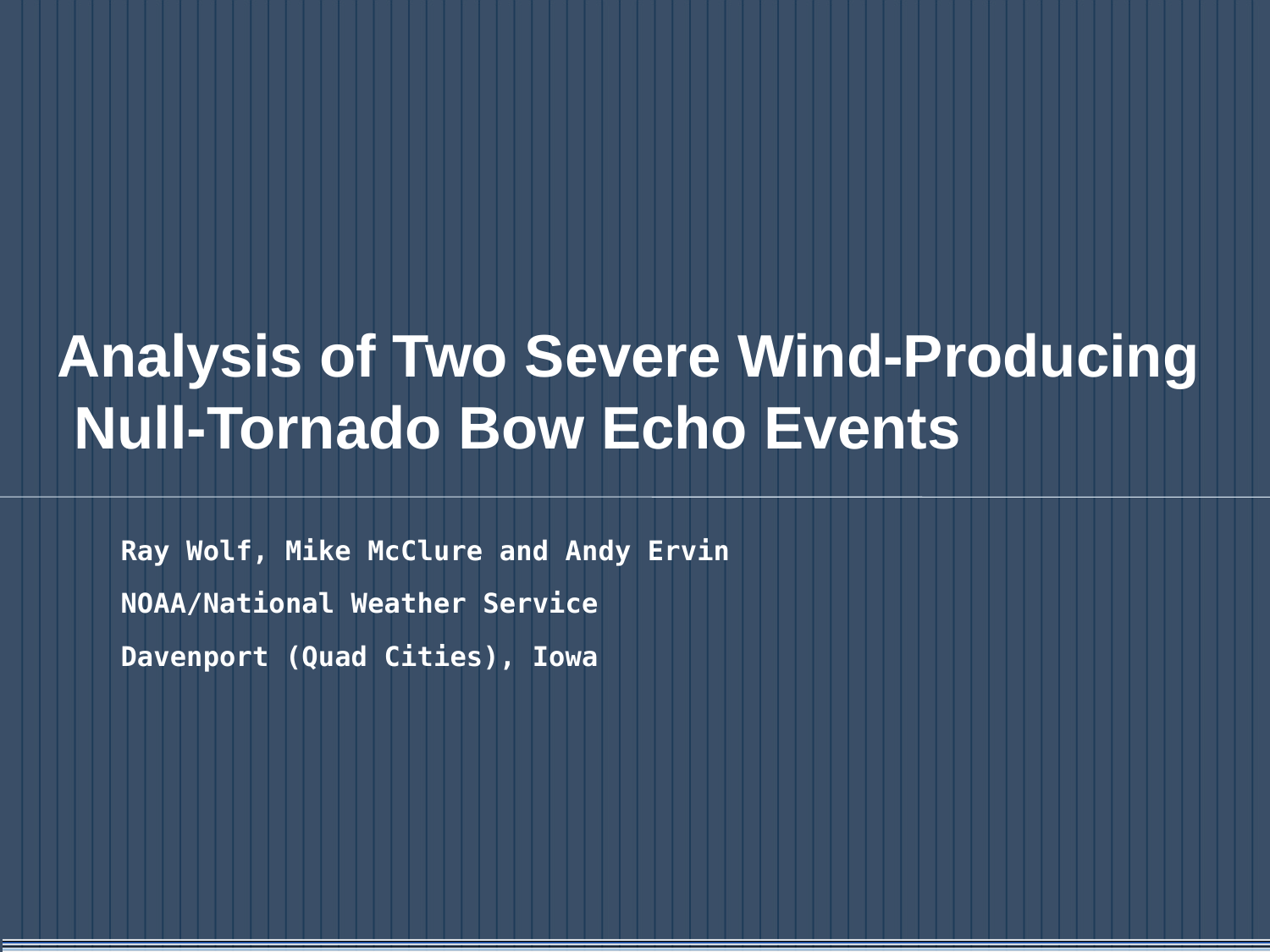

# Analysis of Two Severe Wind-Producing Null-Tornado Bow Echo Events
Ray Wolf, Mike McClure and Andy Ervin
NOAA/National Weather Service
Davenport (Quad Cities), Iowa